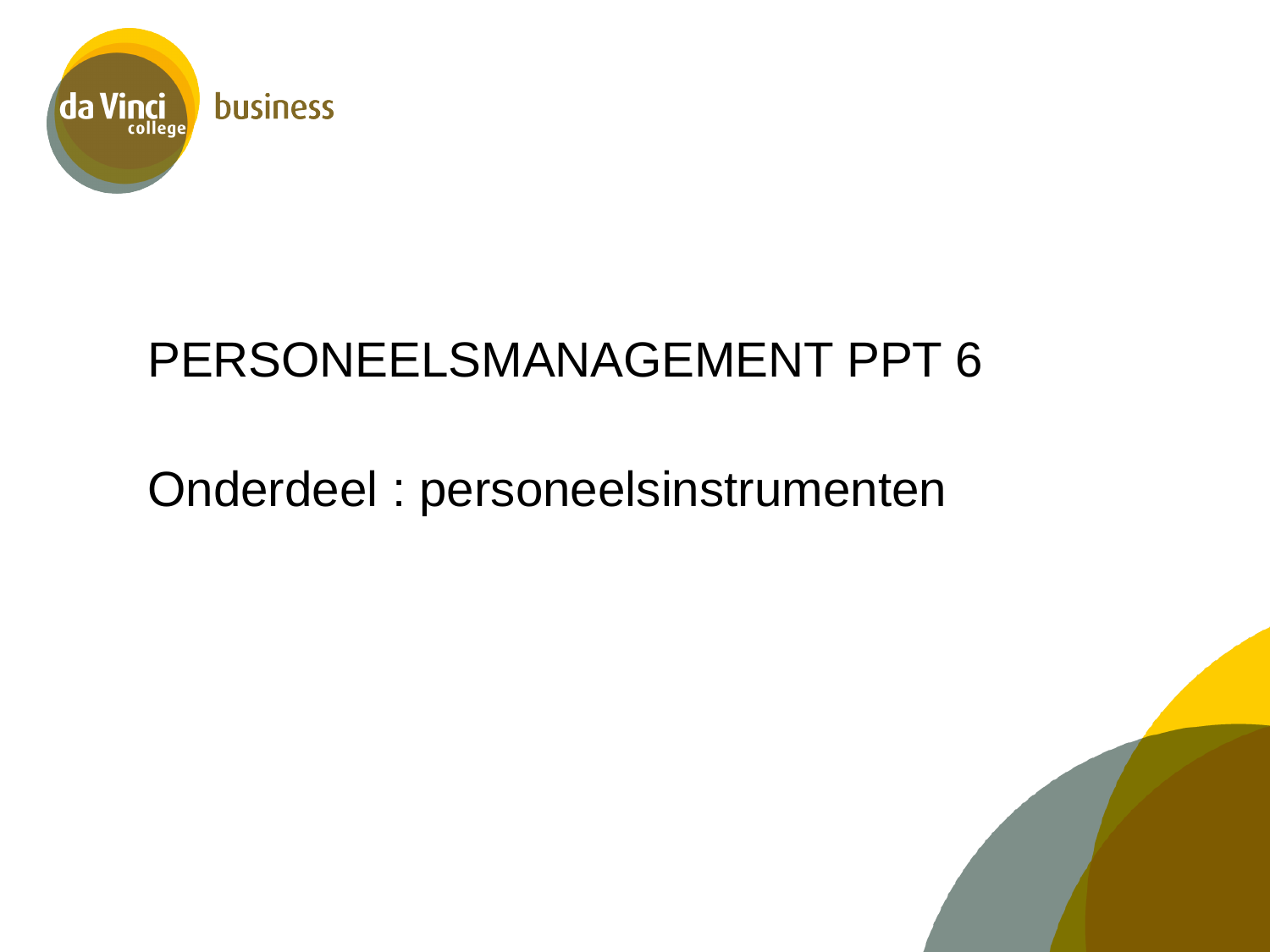

#
PERSONEELSMANAGEMENT PPT 6

Onderdeel : personeelsinstrumenten